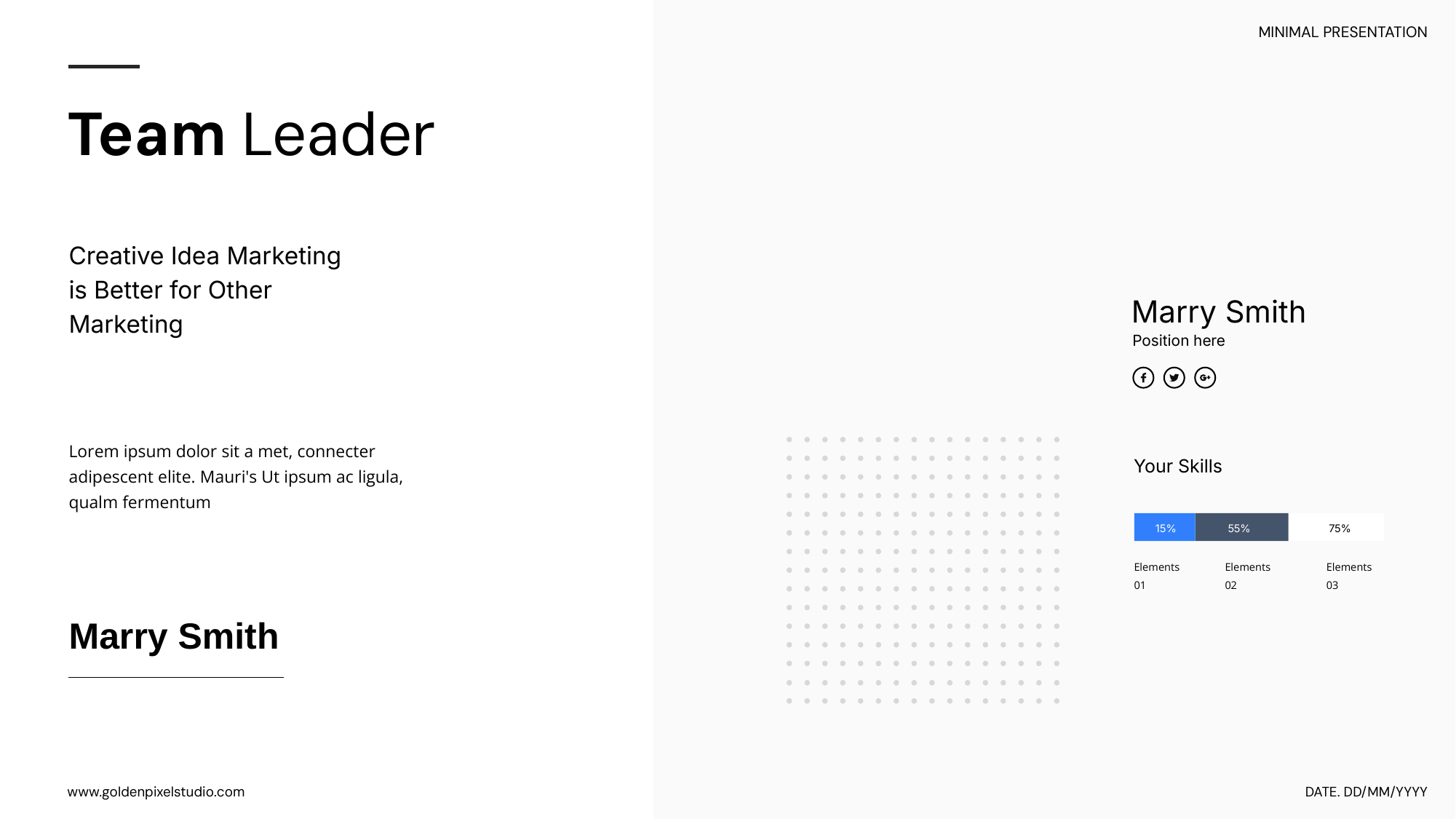

MINIMAL PRESENTATION
Team Leader
Creative Idea Marketing is Better for Other Marketing

Marry Smith
Position here

Lorem ipsum dolor sit a met, connecter adipescent elite. Mauri's Ut ipsum ac ligula, qualm fermentum

Your Skills

15%
55%
75%
Elements 01
Elements 02
Elements 03
Marry Smith
www.goldenpixelstudio.com
DATE. DD/MM/YYYY